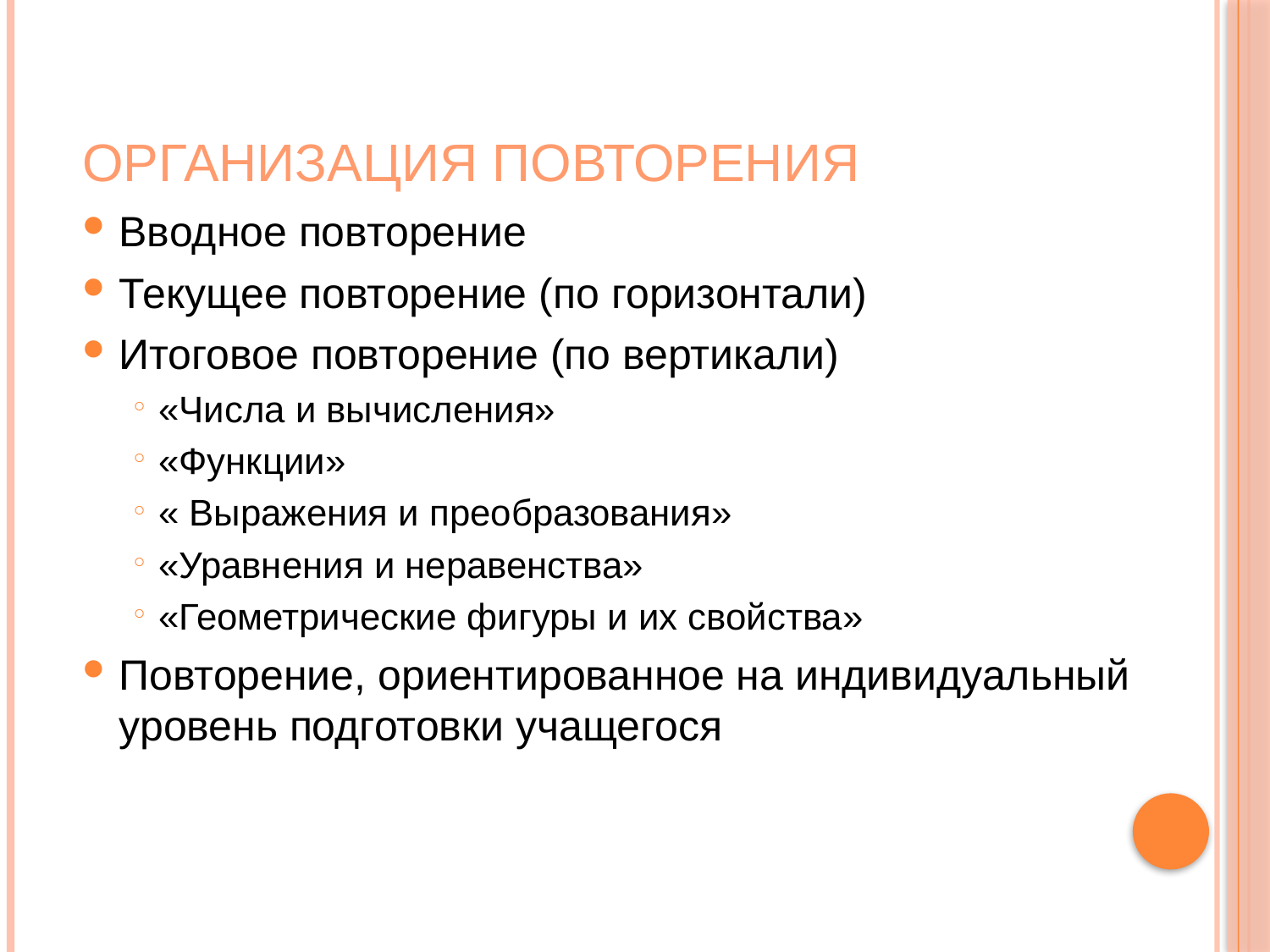

# Организация повторения
Вводное повторение
Текущее повторение (по горизонтали)
Итоговое повторение (по вертикали)
«Числа и вычисления»
«Функции»
« Выражения и преобразования»
«Уравнения и неравенства»
«Геометрические фигуры и их свойства»
Повторение, ориентированное на индивидуальный уровень подготовки учащегося